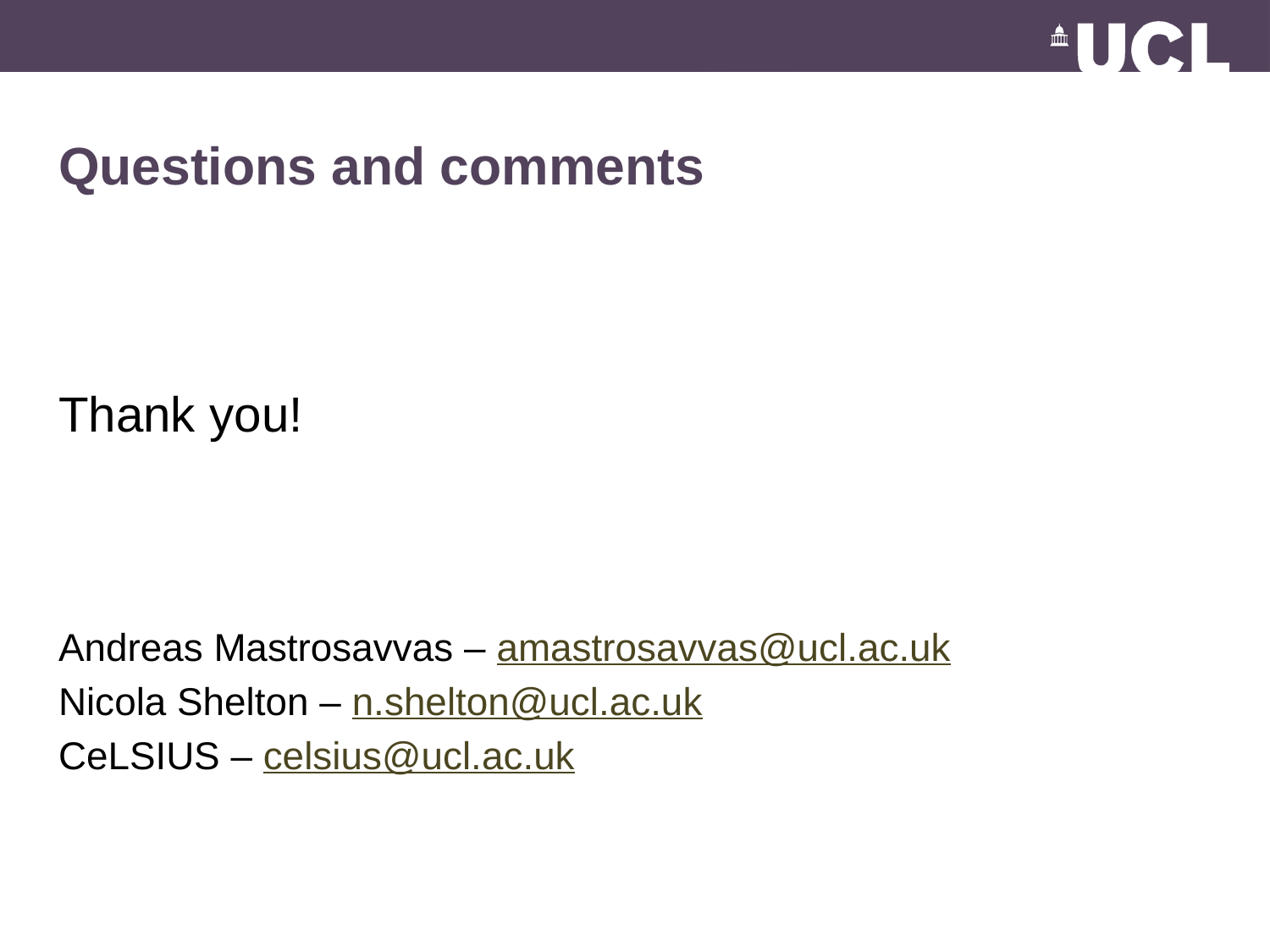

# Questions and comments
Thank you!
Andreas Mastrosavvas – amastrosavvas@ucl.ac.uk
Nicola Shelton – n.shelton@ucl.ac.uk
CeLSIUS – celsius@ucl.ac.uk